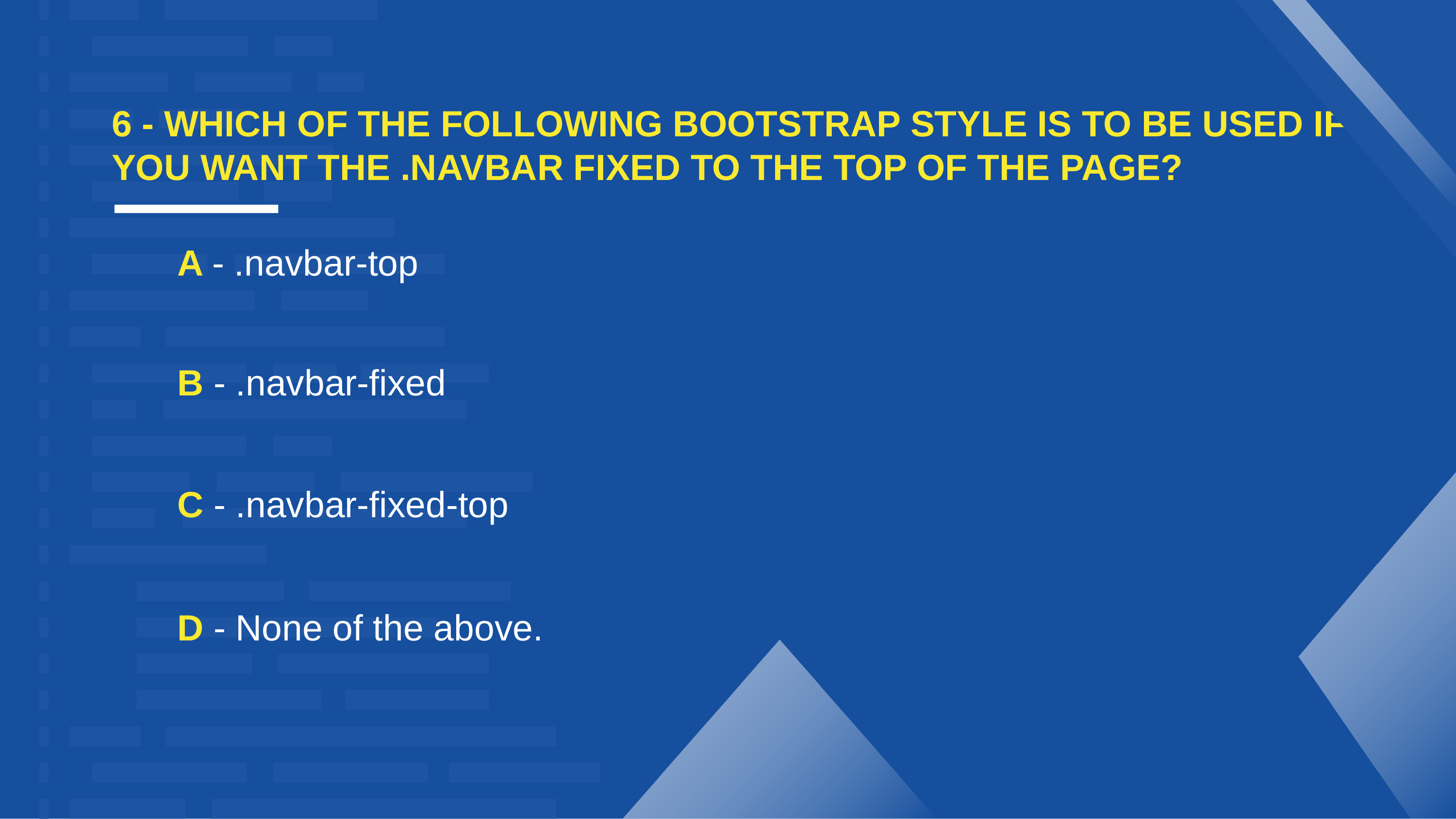

6 - WHICH OF THE FOLLOWING BOOTSTRAP STYLE IS TO BE USED IF YOU WANT THE .NAVBAR FIXED TO THE TOP OF THE PAGE?

A - .navbar-top
B - .navbar-fixed
C - .navbar-fixed-top
D - None of the above.